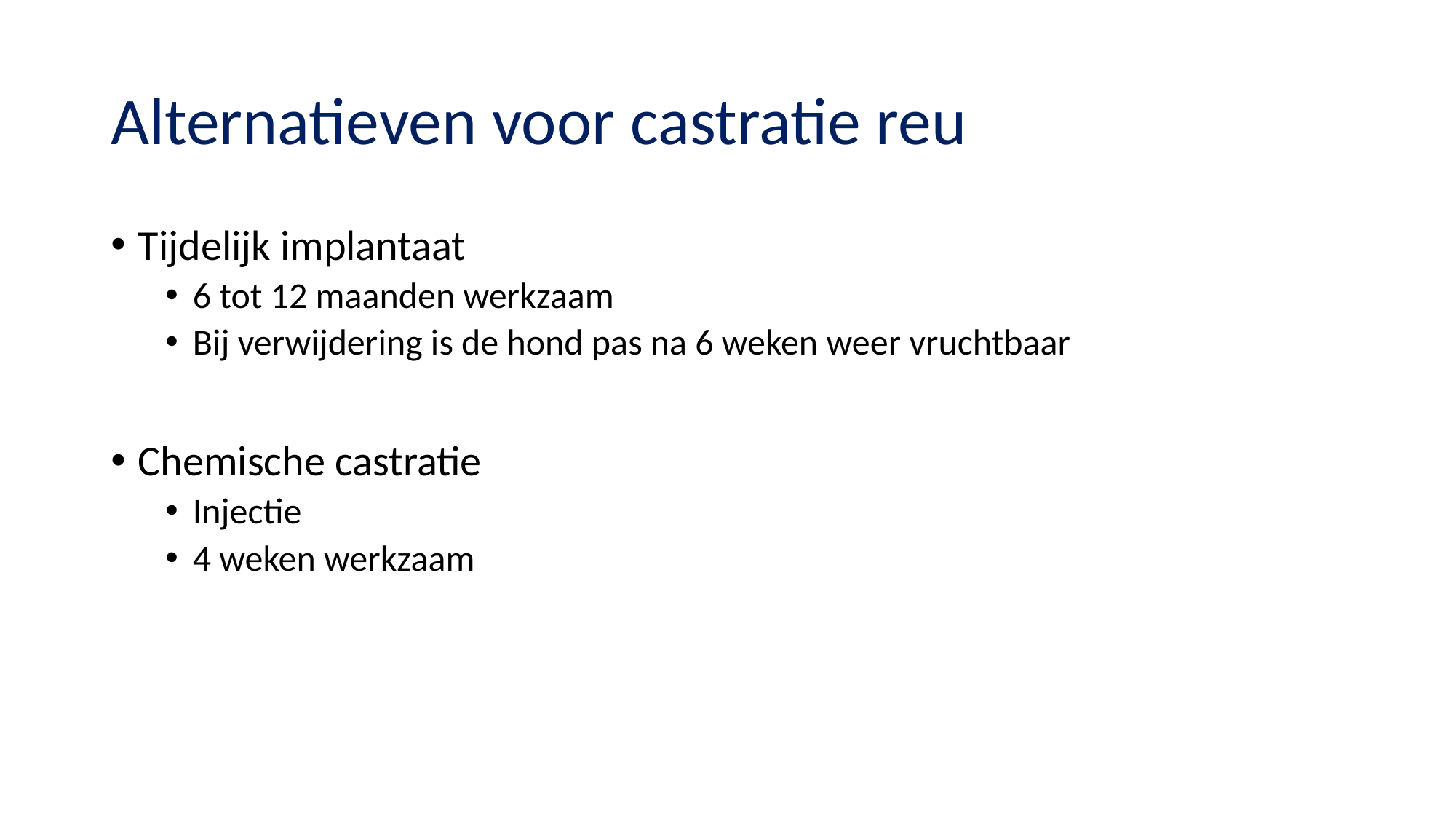

# Alternatieven voor castratie reu
Tijdelijk implantaat
6 tot 12 maanden werkzaam
Bij verwijdering is de hond pas na 6 weken weer vruchtbaar

Chemische castratie
Injectie
4 weken werkzaam